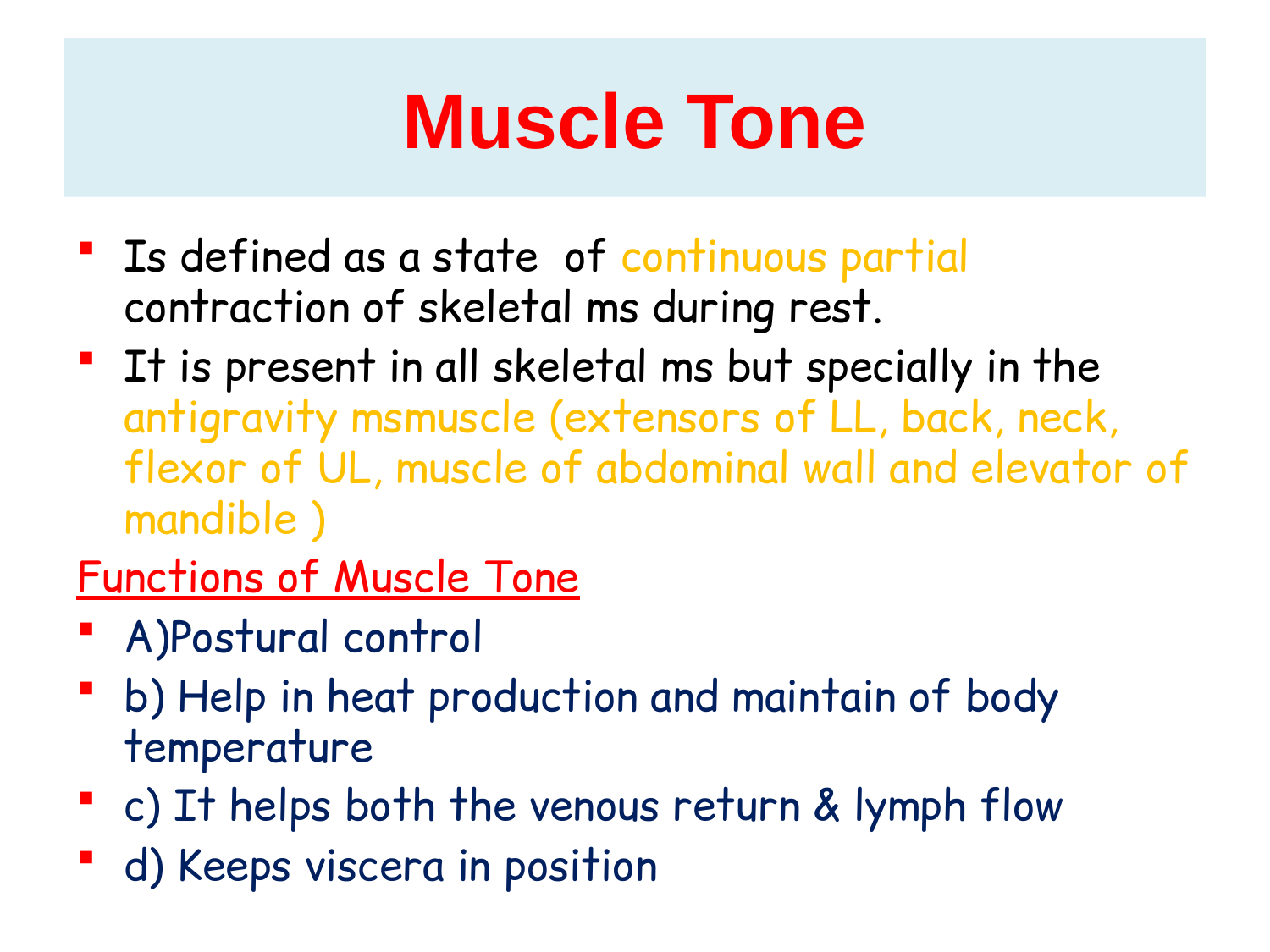

# Muscle Tone
Is defined as a state  of continuous partial contraction of skeletal ms during rest.
It is present in all skeletal ms but specially in the antigravity msmuscle (extensors of LL, back, neck, flexor of UL, muscle of abdominal wall and elevator of mandible )
Functions of Muscle Tone
A)Postural control
b) Help in heat production and maintain of body temperature
c) It helps both the venous return & lymph flow
d) Keeps viscera in position